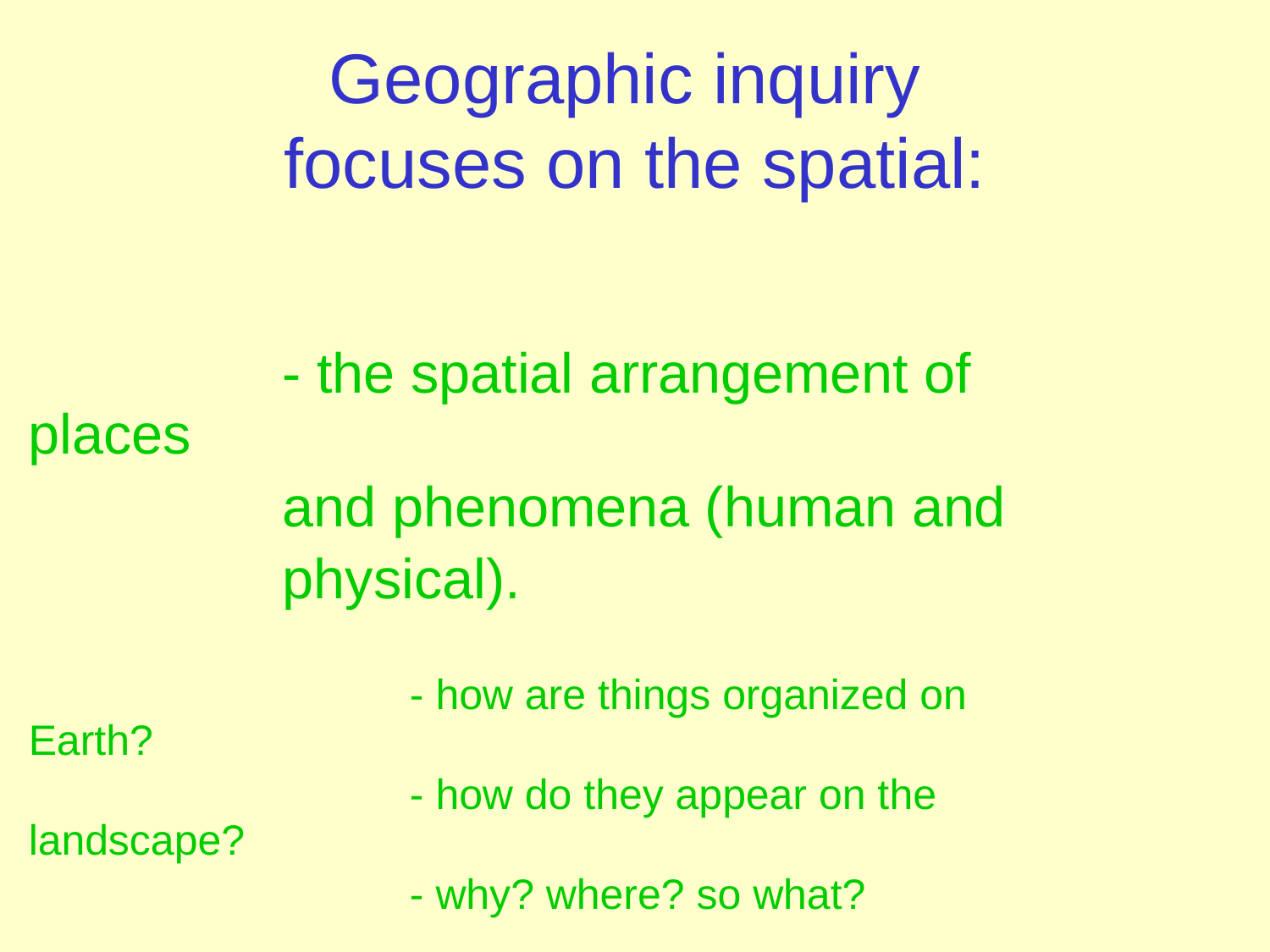

# Geographic inquiry focuses on the spatial:

			- the spatial arrangement of places
			and phenomena (human and
			physical).

				- how are things organized on Earth?
				- how do they appear on the landscape?
				- why? where? so what?